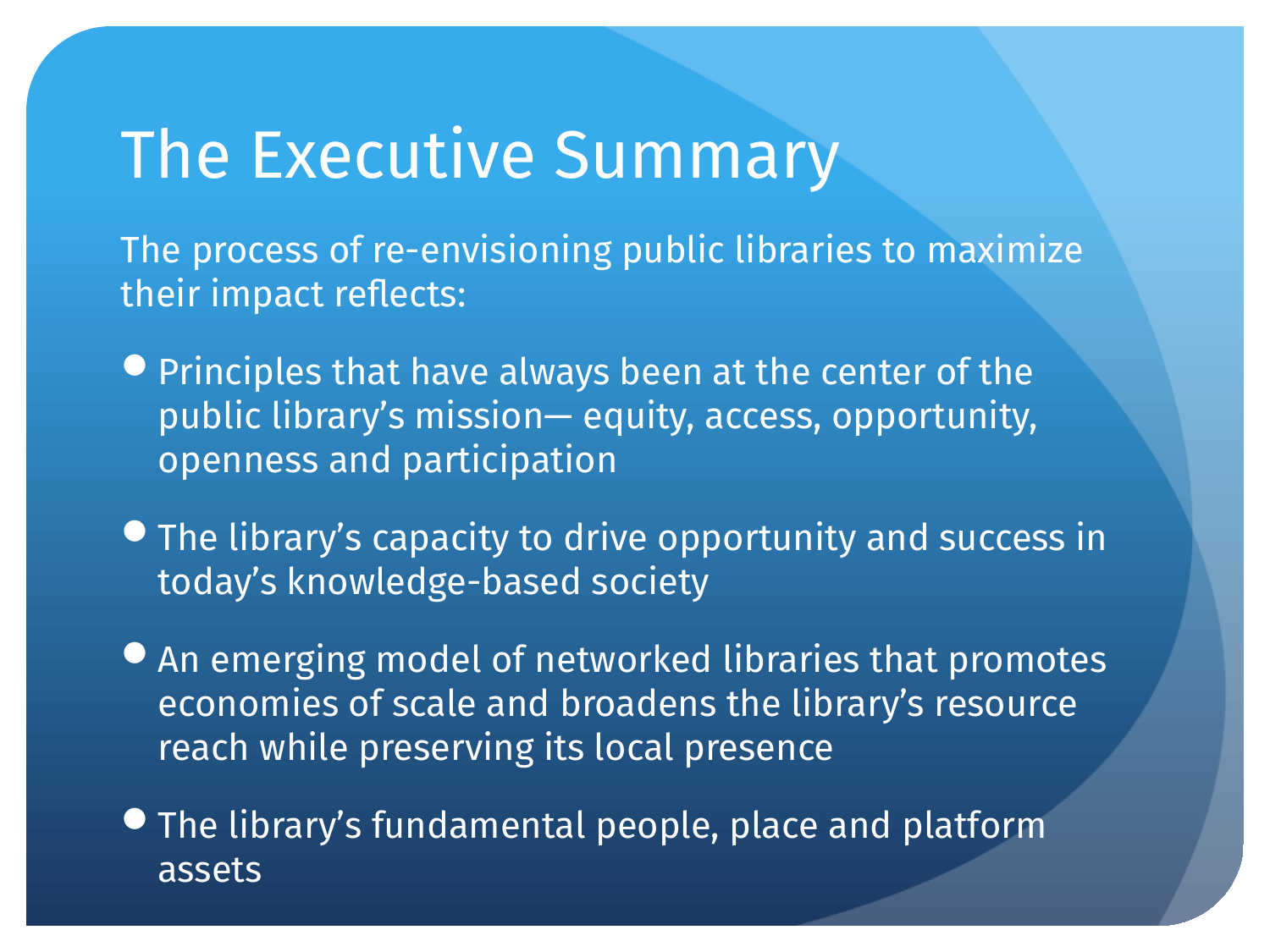

# The Executive Summary
The process of re-envisioning public libraries to maximize their impact reflects:
Principles that have always been at the center of the public library’s mission— equity, access, opportunity, openness and participation
The library’s capacity to drive opportunity and success in today’s knowledge-based society
An emerging model of networked libraries that promotes economies of scale and broadens the library’s resource reach while preserving its local presence
The library’s fundamental people, place and platform assets